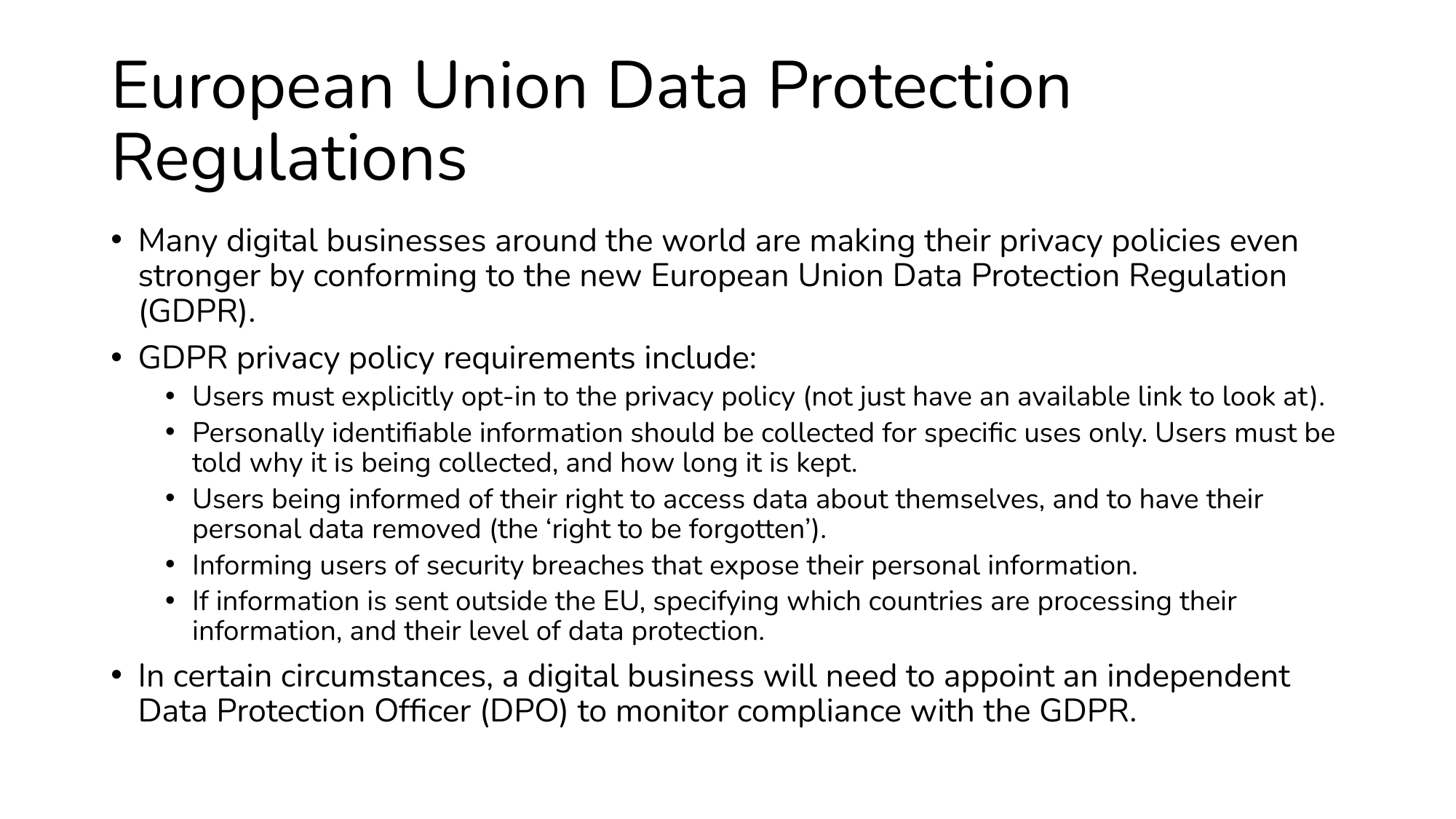

# European Union Data Protection Regulations
Many digital businesses around the world are making their privacy policies even stronger by conforming to the new European Union Data Protection Regulation (GDPR).
GDPR privacy policy requirements include:
Users must explicitly opt-in to the privacy policy (not just have an available link to look at).
Personally identifiable information should be collected for specific uses only. Users must be told why it is being collected, and how long it is kept.
Users being informed of their right to access data about themselves, and to have their personal data removed (the ‘right to be forgotten’).
Informing users of security breaches that expose their personal information.
If information is sent outside the EU, specifying which countries are processing their information, and their level of data protection.
In certain circumstances, a digital business will need to appoint an independent Data Protection Officer (DPO) to monitor compliance with the GDPR.